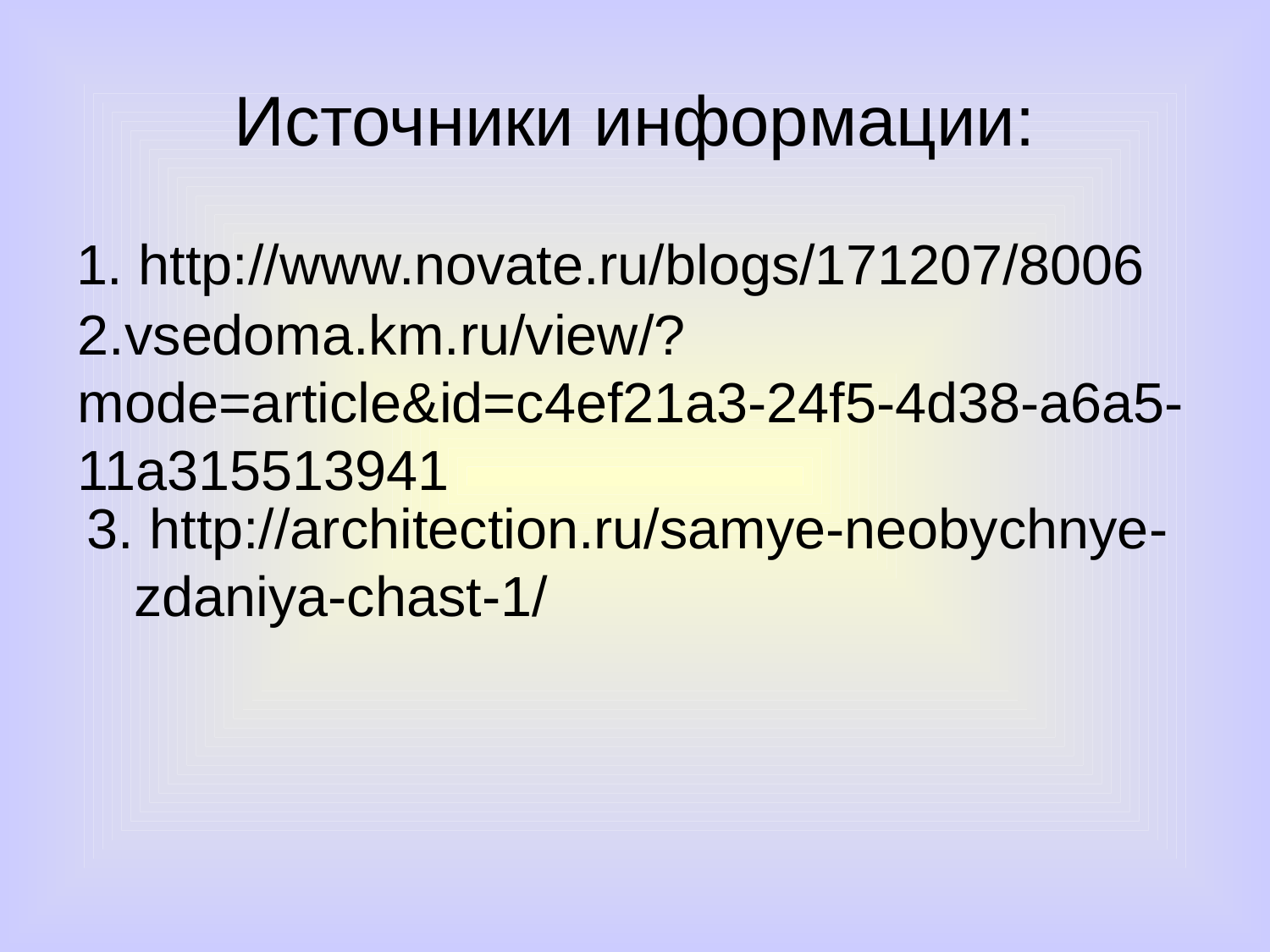

# Источники информации:
1. http://www.novate.ru/blogs/171207/8006
2.vsedoma.km.ru/view/?mode=article&id=c4ef21a3-24f5-4d38-a6a5-11a315513941
3. http://architection.ru/samye-neobychnye-
   zdaniya-chast-1/